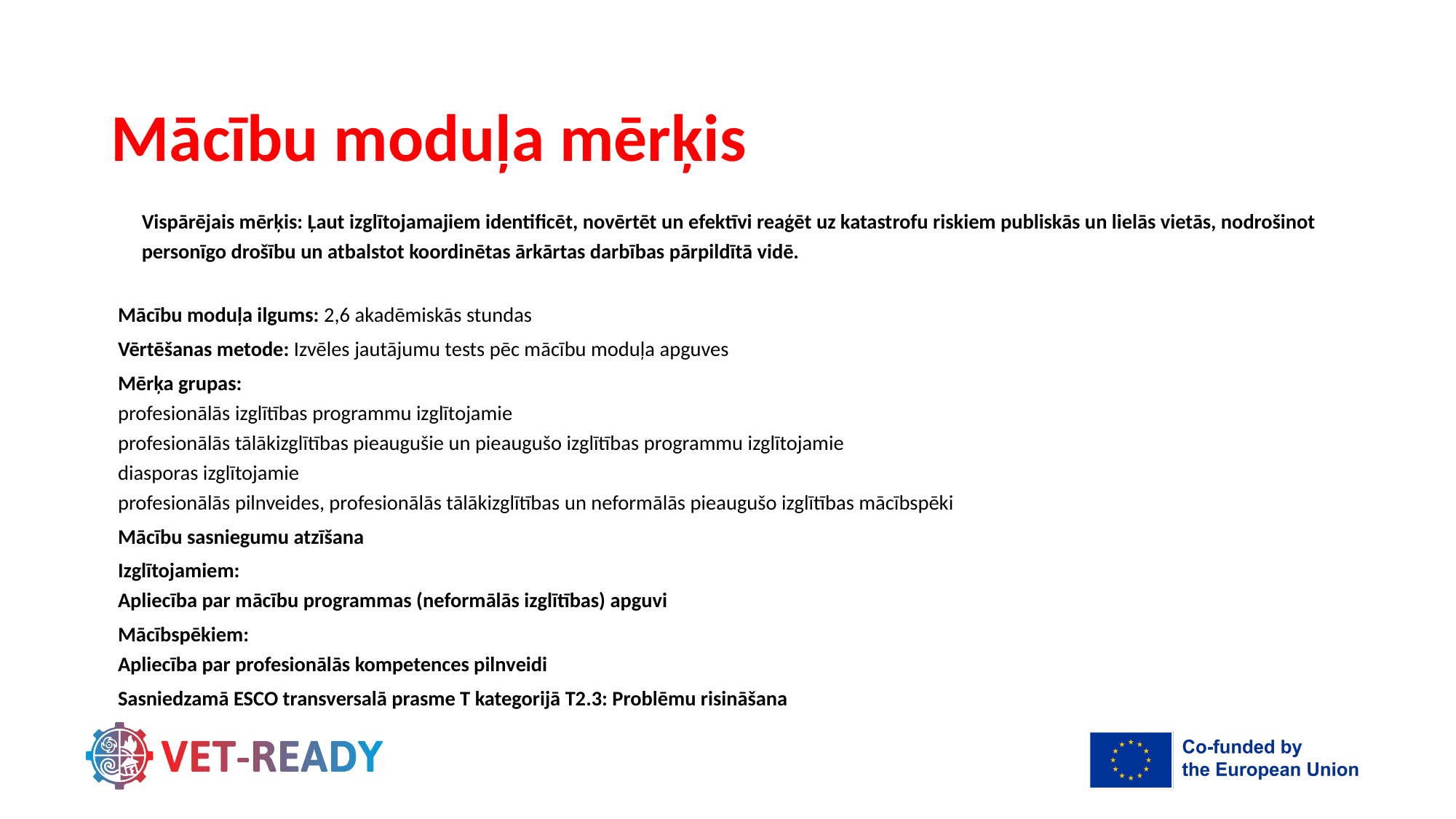

# Mācību moduļa mērķis
Vispārējais mērķis: Ļaut izglītojamajiem identificēt, novērtēt un efektīvi reaģēt uz katastrofu riskiem publiskās un lielās vietās, nodrošinot personīgo drošību un atbalstot koordinētas ārkārtas darbības pārpildītā vidē.

Mācību moduļa ilgums: 2,6 akadēmiskās stundas
Vērtēšanas metode: Izvēles jautājumu tests pēc mācību moduļa apguves
Mērķa grupas:
profesionālās izglītības programmu izglītojamie
profesionālās tālākizglītības pieaugušie un pieaugušo izglītības programmu izglītojamie
diasporas izglītojamie
profesionālās pilnveides, profesionālās tālākizglītības un neformālās pieaugušo izglītības mācībspēki
Mācību sasniegumu atzīšana
Izglītojamiem:
Apliecība par mācību programmas (neformālās izglītības) apguvi
Mācībspēkiem:
Apliecība par profesionālās kompetences pilnveidi
Sasniedzamā ESCO transversalā prasme T kategorijā T2.3: Problēmu risināšana